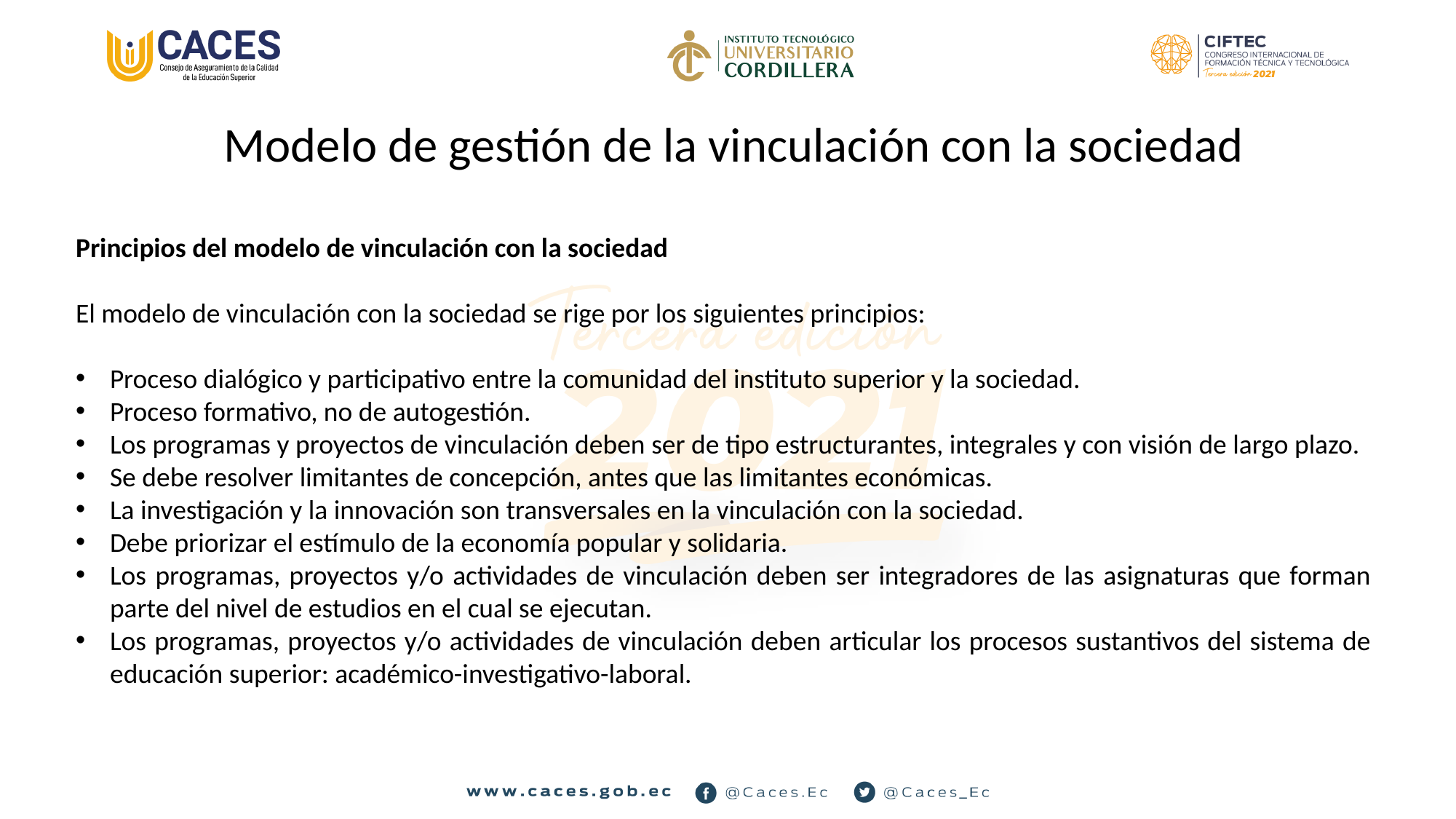

# Modelo de gestión de la vinculación con la sociedad
Principios del modelo de vinculación con la sociedad

El modelo de vinculación con la sociedad se rige por los siguientes principios:

Proceso dialógico y participativo entre la comunidad del instituto superior y la sociedad.
Proceso formativo, no de autogestión.
Los programas y proyectos de vinculación deben ser de tipo estructurantes, integrales y con visión de largo plazo.
Se debe resolver limitantes de concepción, antes que las limitantes económicas.
La investigación y la innovación son transversales en la vinculación con la sociedad.
Debe priorizar el estímulo de la economía popular y solidaria.
Los programas, proyectos y/o actividades de vinculación deben ser integradores de las asignaturas que forman parte del nivel de estudios en el cual se ejecutan.
Los programas, proyectos y/o actividades de vinculación deben articular los procesos sustantivos del sistema de educación superior: académico-investigativo-laboral.